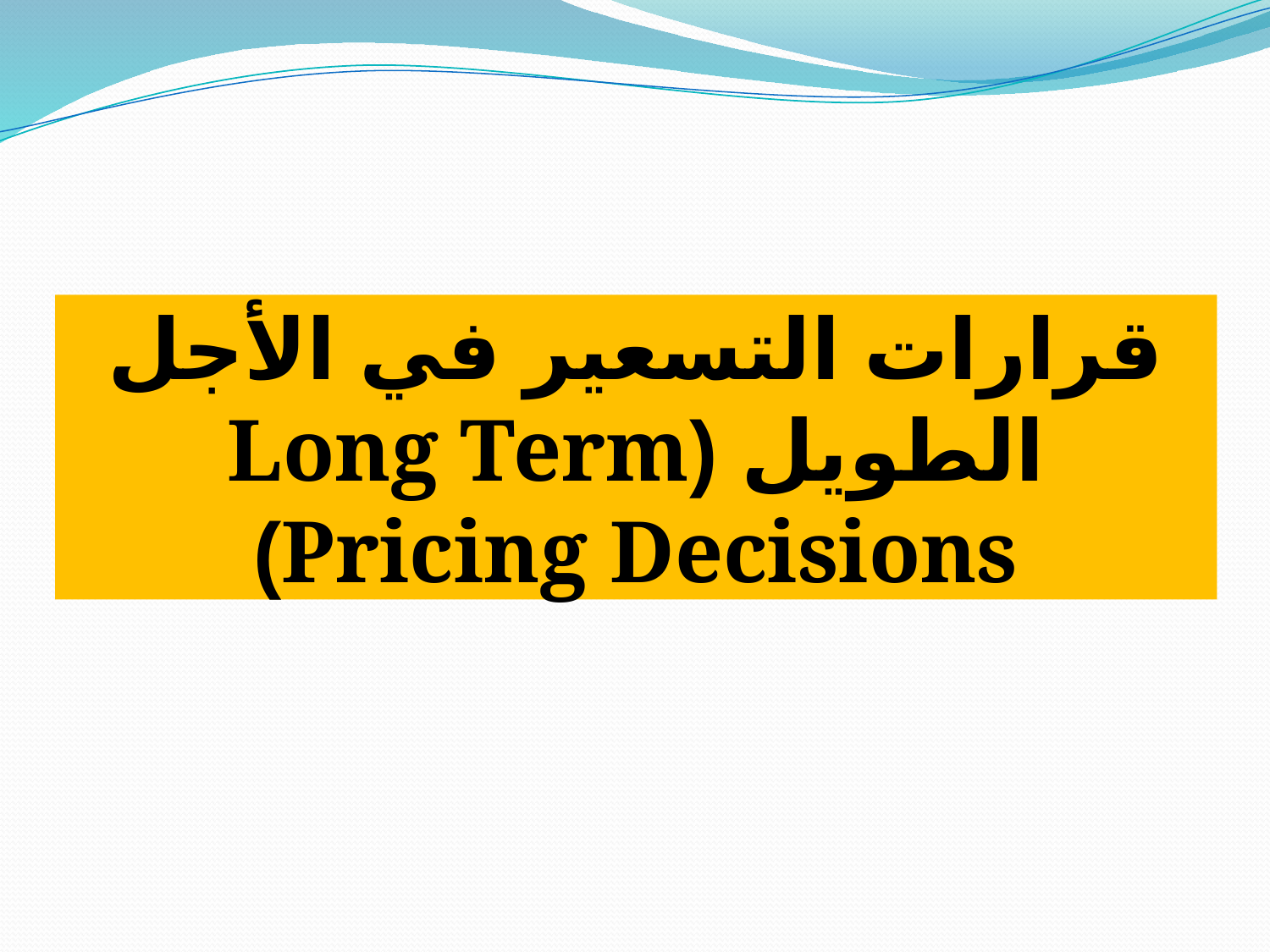

قرارات التسعير في الأجل الطويل (Long Term Pricing Decisions)